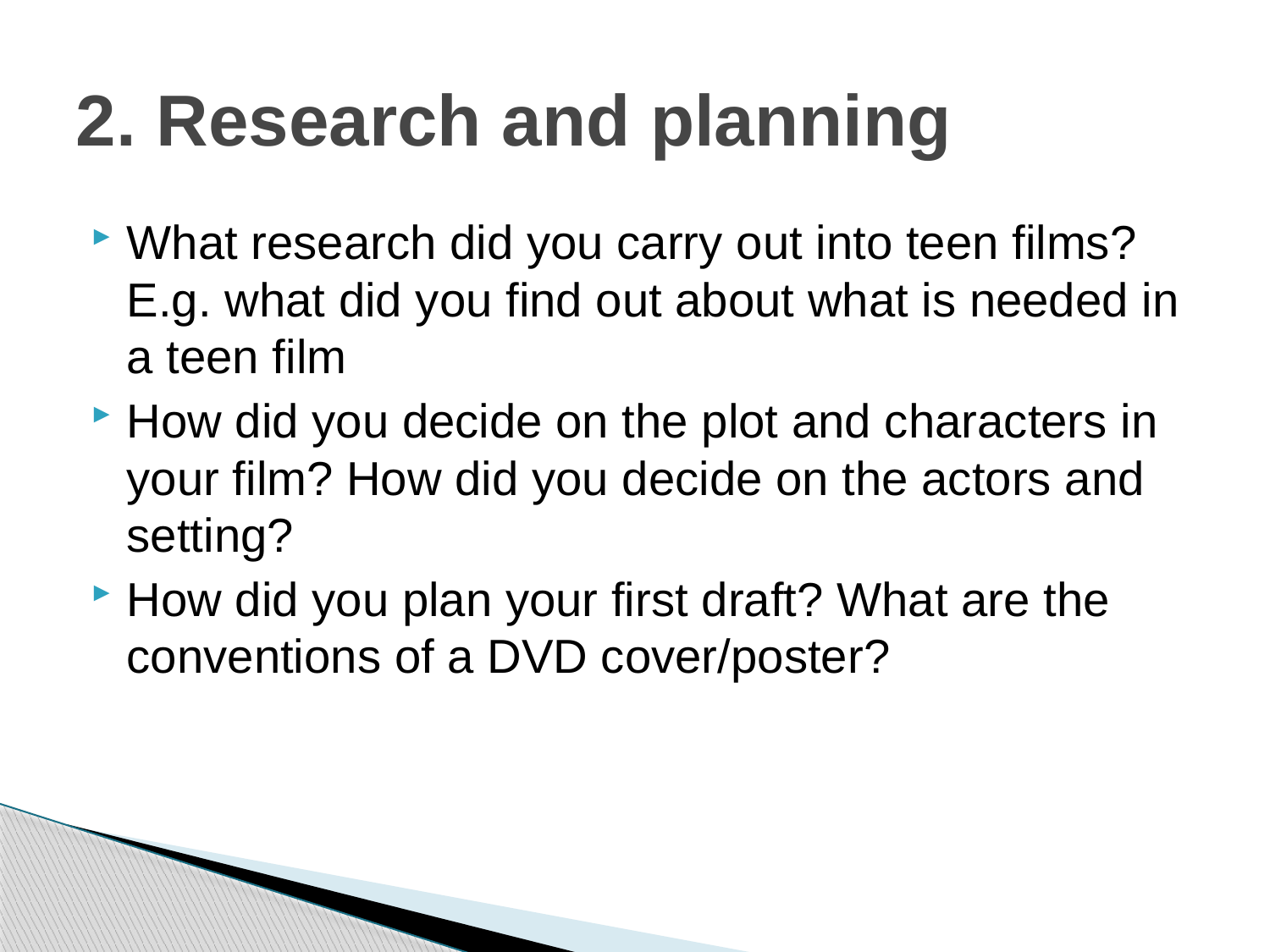

# 2. Research and planning
What research did you carry out into teen films? E.g. what did you find out about what is needed in a teen film
How did you decide on the plot and characters in your film? How did you decide on the actors and setting?
How did you plan your first draft? What are the conventions of a DVD cover/poster?